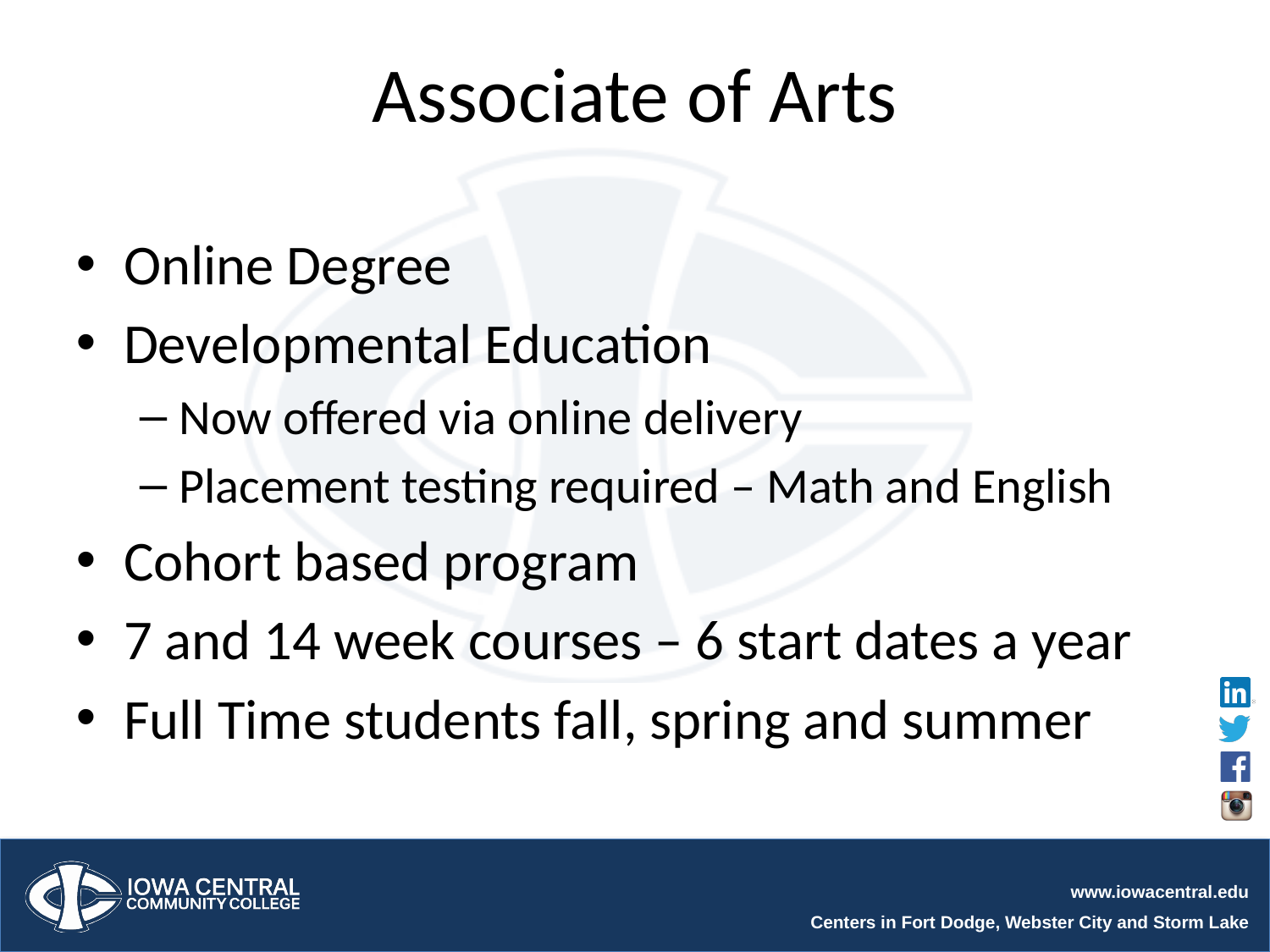

# Associate of Arts
Online Degree
Developmental Education
Now offered via online delivery
Placement testing required – Math and English
Cohort based program
7 and 14 week courses – 6 start dates a year
Full Time students fall, spring and summer